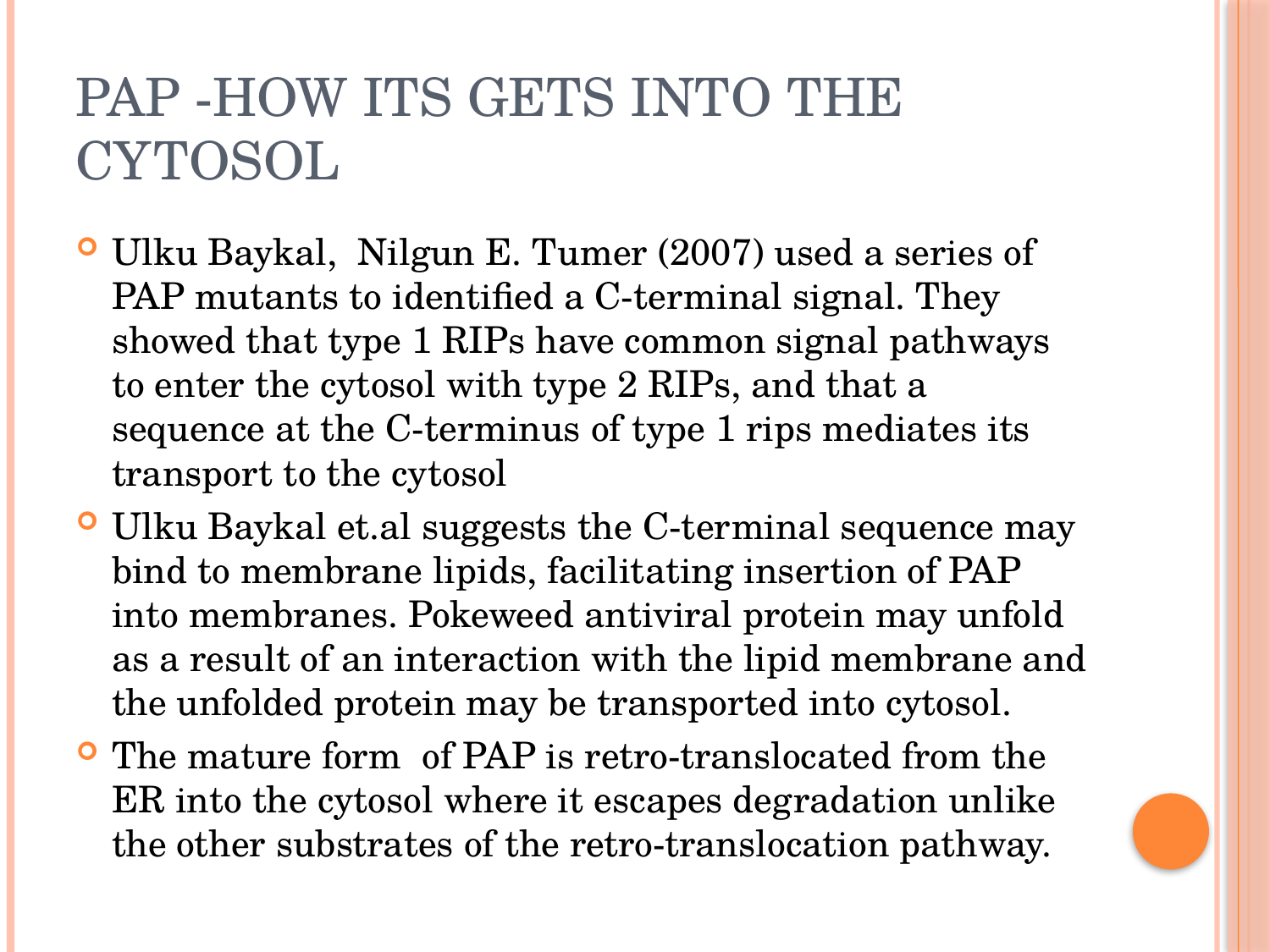

# PAP -how its gets into the cytosol
Ulku Baykal,  Nilgun E. Tumer (2007) used a series of PAP mutants to identified a C-terminal signal. They showed that type 1 RIPs have common signal pathways to enter the cytosol with type 2 RIPs, and that a sequence at the C-terminus of type 1 rips mediates its transport to the cytosol
Ulku Baykal et.al suggests the C-terminal sequence may bind to membrane lipids, facilitating insertion of PAP into membranes. Pokeweed antiviral protein may unfold as a result of an interaction with the lipid membrane and the unfolded protein may be transported into cytosol.
The mature form  of PAP is retro-translocated from the ER into the cytosol where it escapes degradation unlike the other substrates of the retro-translocation pathway.